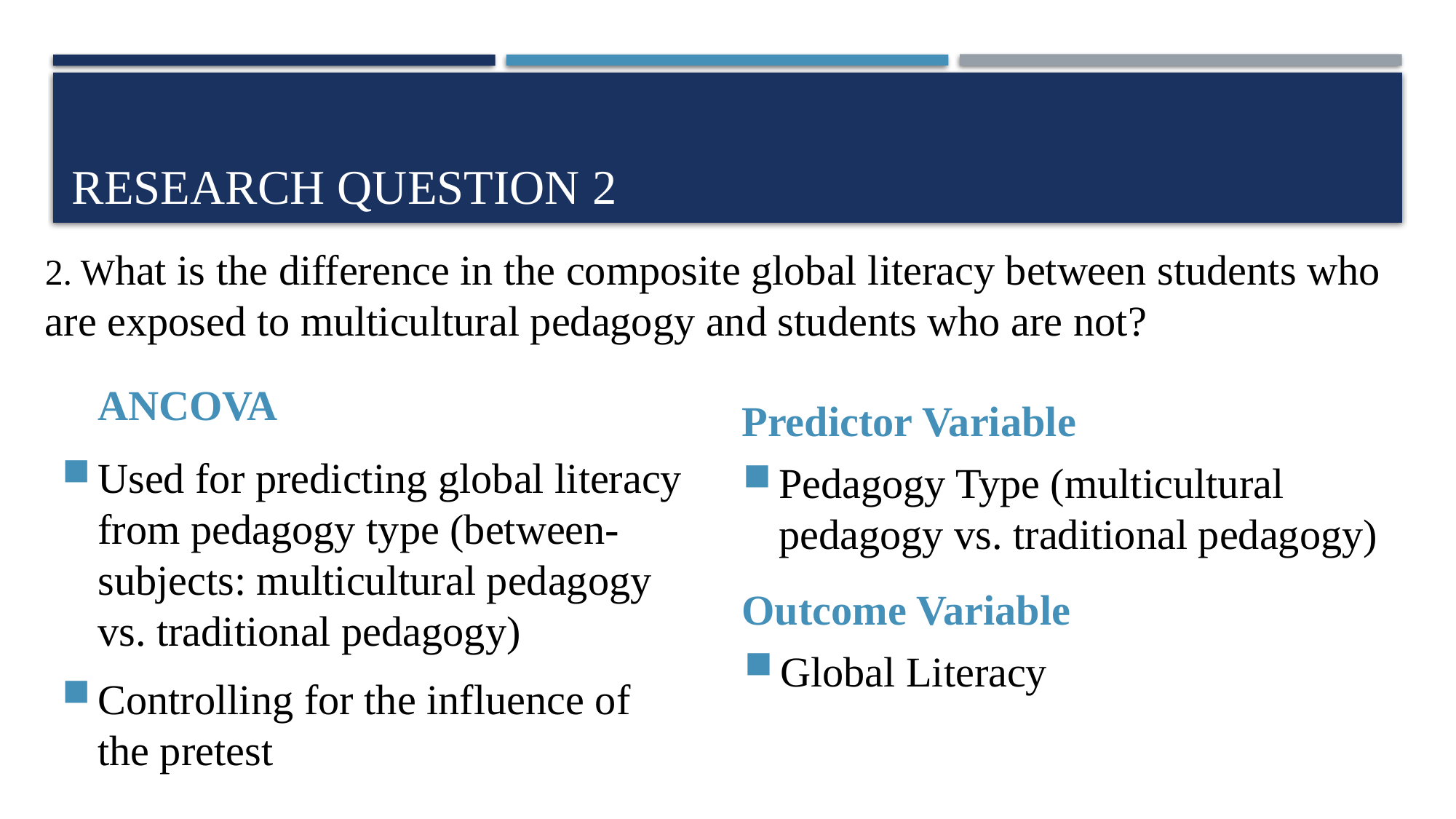

Research question 2
# 2. What is the difference in the composite global literacy between students who are exposed to multicultural pedagogy and students who are not?
ANCOVA
Predictor Variable
Used for predicting global literacy from pedagogy type (between-subjects: multicultural pedagogy vs. traditional pedagogy)
Controlling for the influence of the pretest

Pedagogy Type (multicultural pedagogy vs. traditional pedagogy)
Outcome Variable
Global Literacy